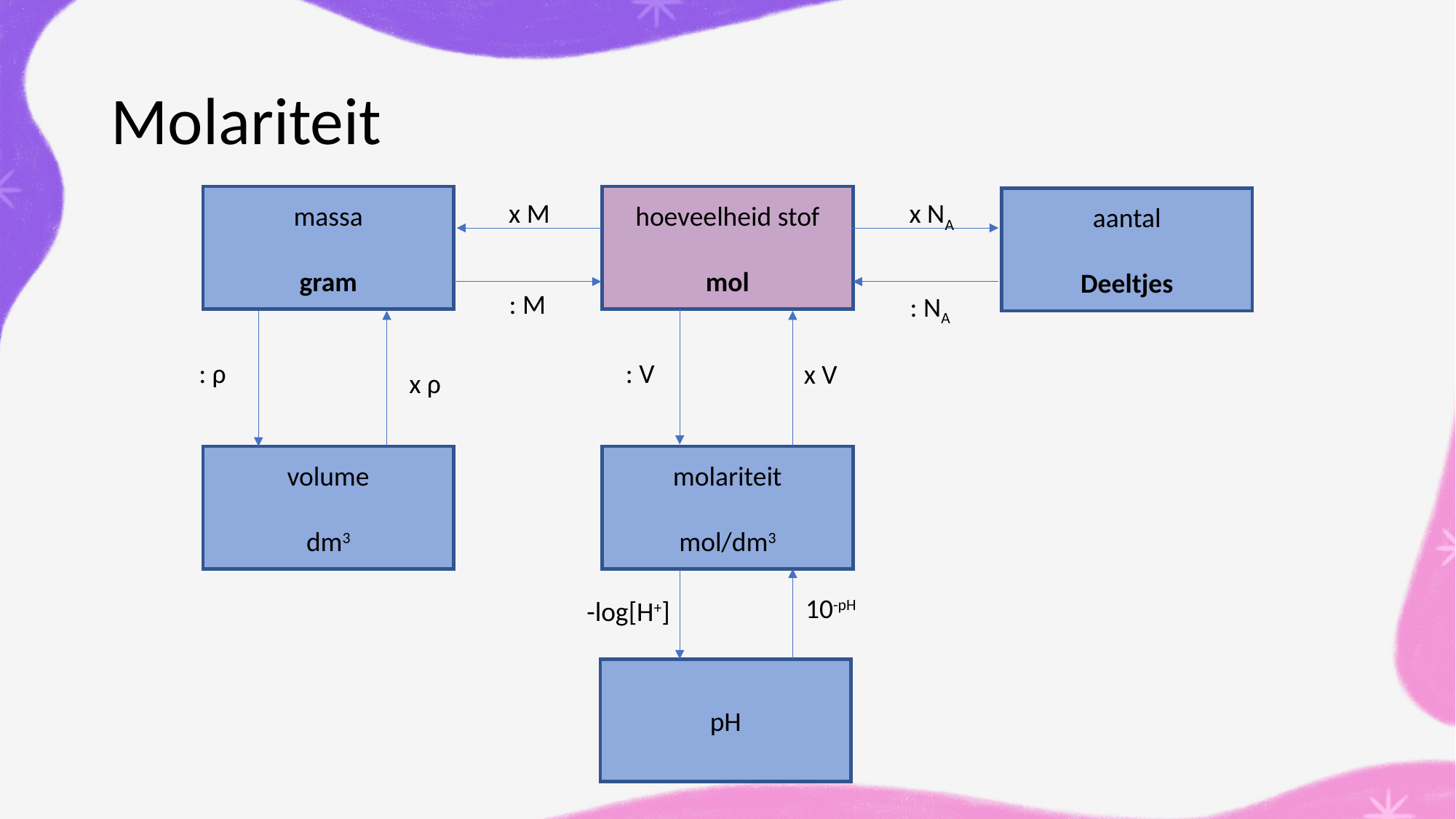

# Molariteit
massa

gram
hoeveelheid stof

mol
aantal

Deeltjes
x M
x NA
: M
: NA
: ρ
: V
x V
x ρ
volume

dm3
molariteit

mol/dm3
10-pH
-log[H+]
pH